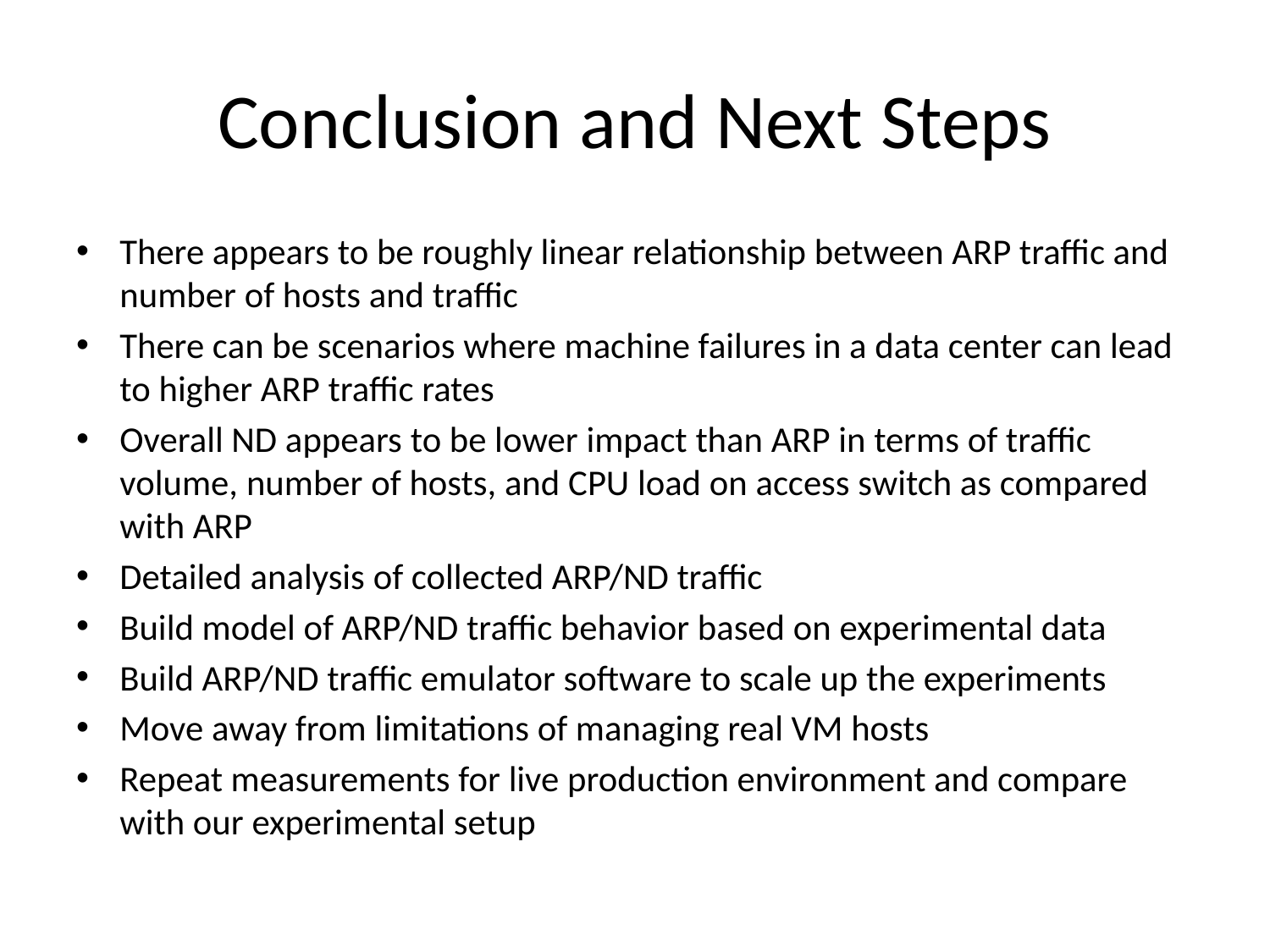

# Conclusion and Next Steps
There appears to be roughly linear relationship between ARP traffic and number of hosts and traffic
There can be scenarios where machine failures in a data center can lead to higher ARP traffic rates
Overall ND appears to be lower impact than ARP in terms of traffic volume, number of hosts, and CPU load on access switch as compared with ARP
Detailed analysis of collected ARP/ND traffic
Build model of ARP/ND traffic behavior based on experimental data
Build ARP/ND traffic emulator software to scale up the experiments
Move away from limitations of managing real VM hosts
Repeat measurements for live production environment and compare with our experimental setup